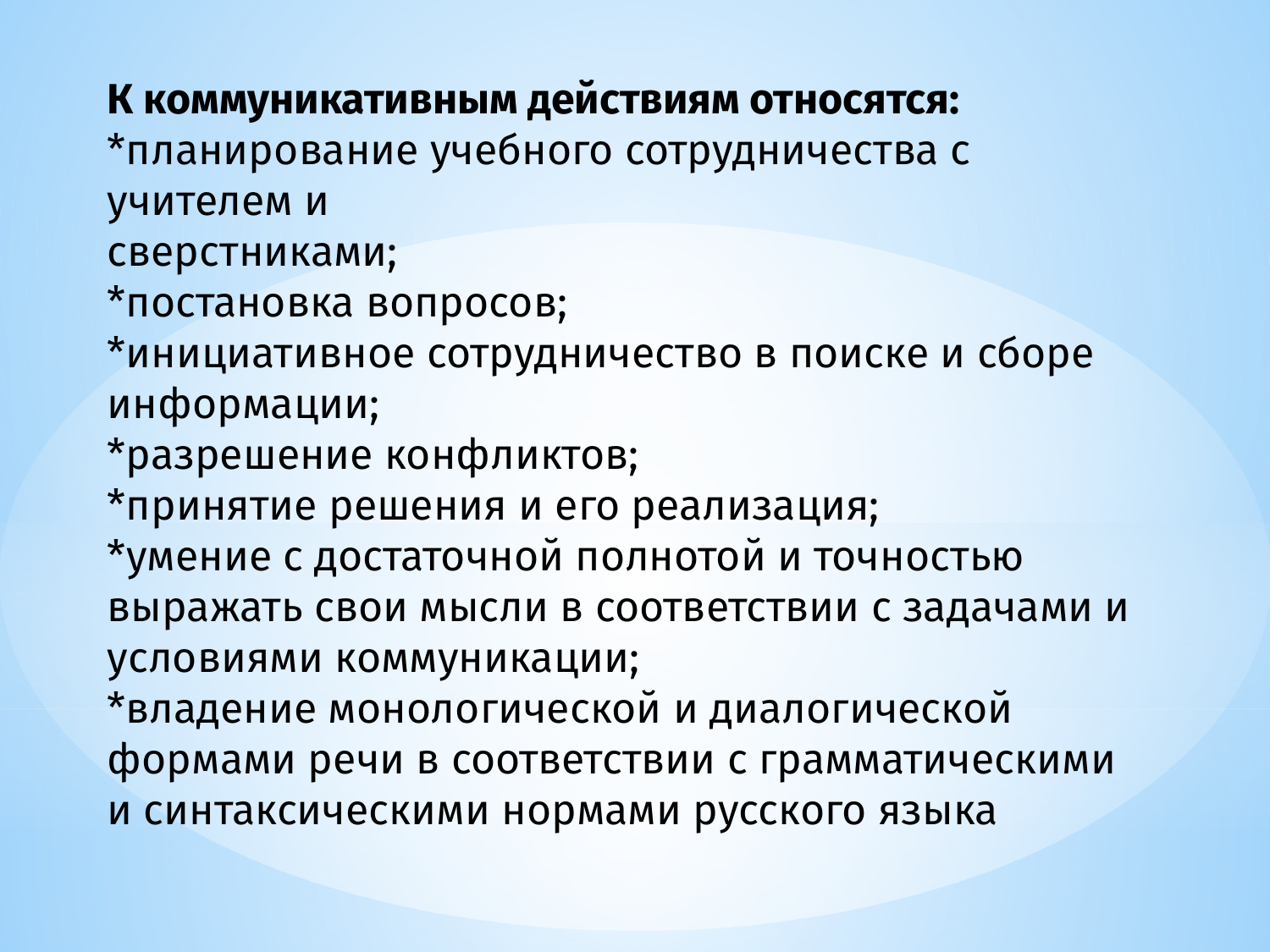

К коммуникативным действиям относятся:
*планирование учебного сотрудничества с учителем и
сверстниками;
*постановка вопросов;
*инициативное сотрудничество в поиске и сборе информации;
*разрешение конфликтов;
*принятие решения и его реализация;
*умение с достаточной полнотой и точностью выражать свои мысли в соответствии с задачами и условиями коммуникации;
*владение монологической и диалогической формами речи в соответствии с грамматическими и синтаксическими нормами русского языка